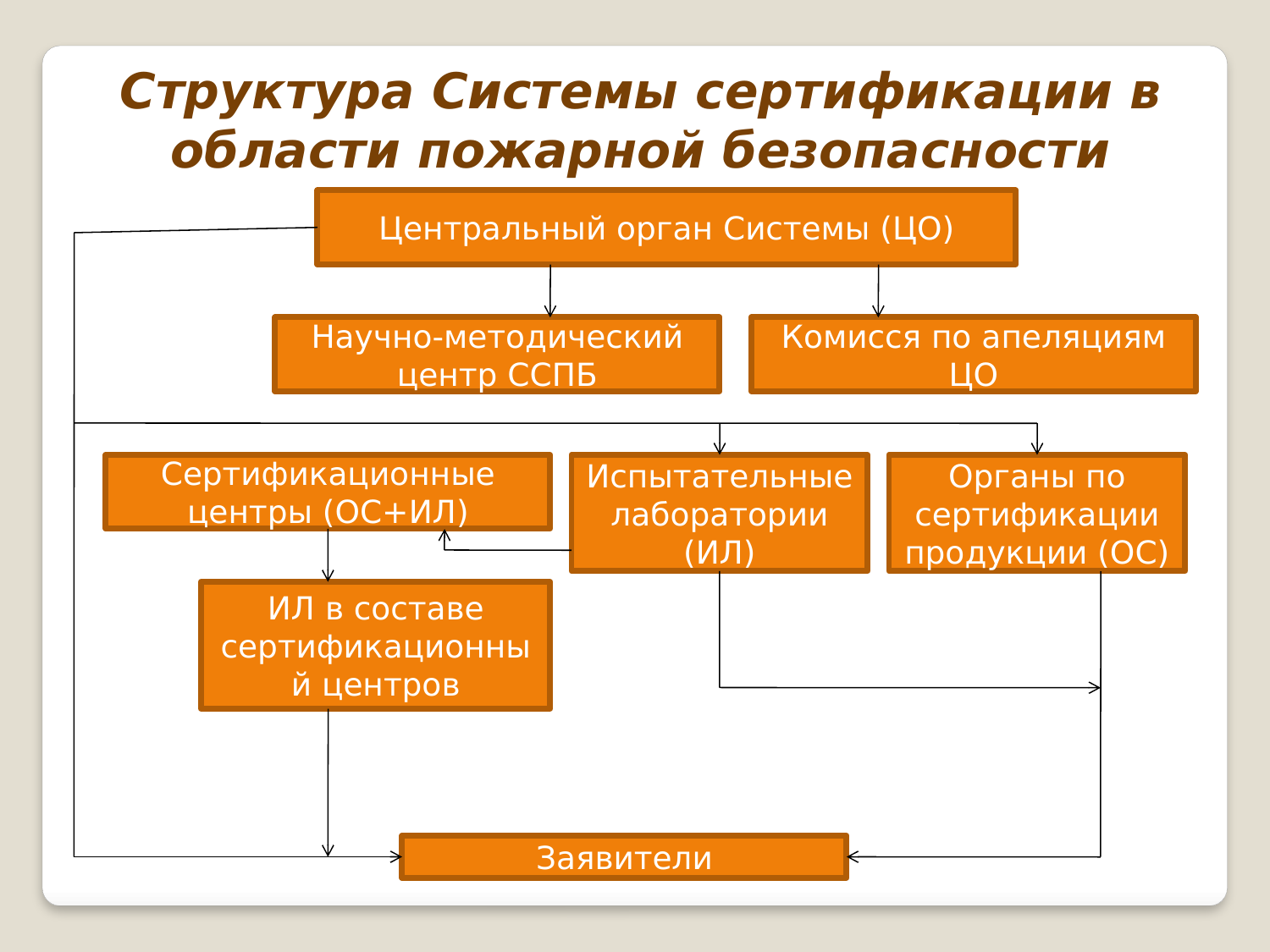

Структура Системы сертификации в области пожарной безопасности
Центральный орган Системы (ЦО)
Научно-методический центр ССПБ
Комисся по апеляциям ЦО
Сертификационные центры (ОС+ИЛ)
Испытательные лаборатории (ИЛ)
Органы по сертификации продукции (ОС)
ИЛ в составе сертификационный центров
Заявители